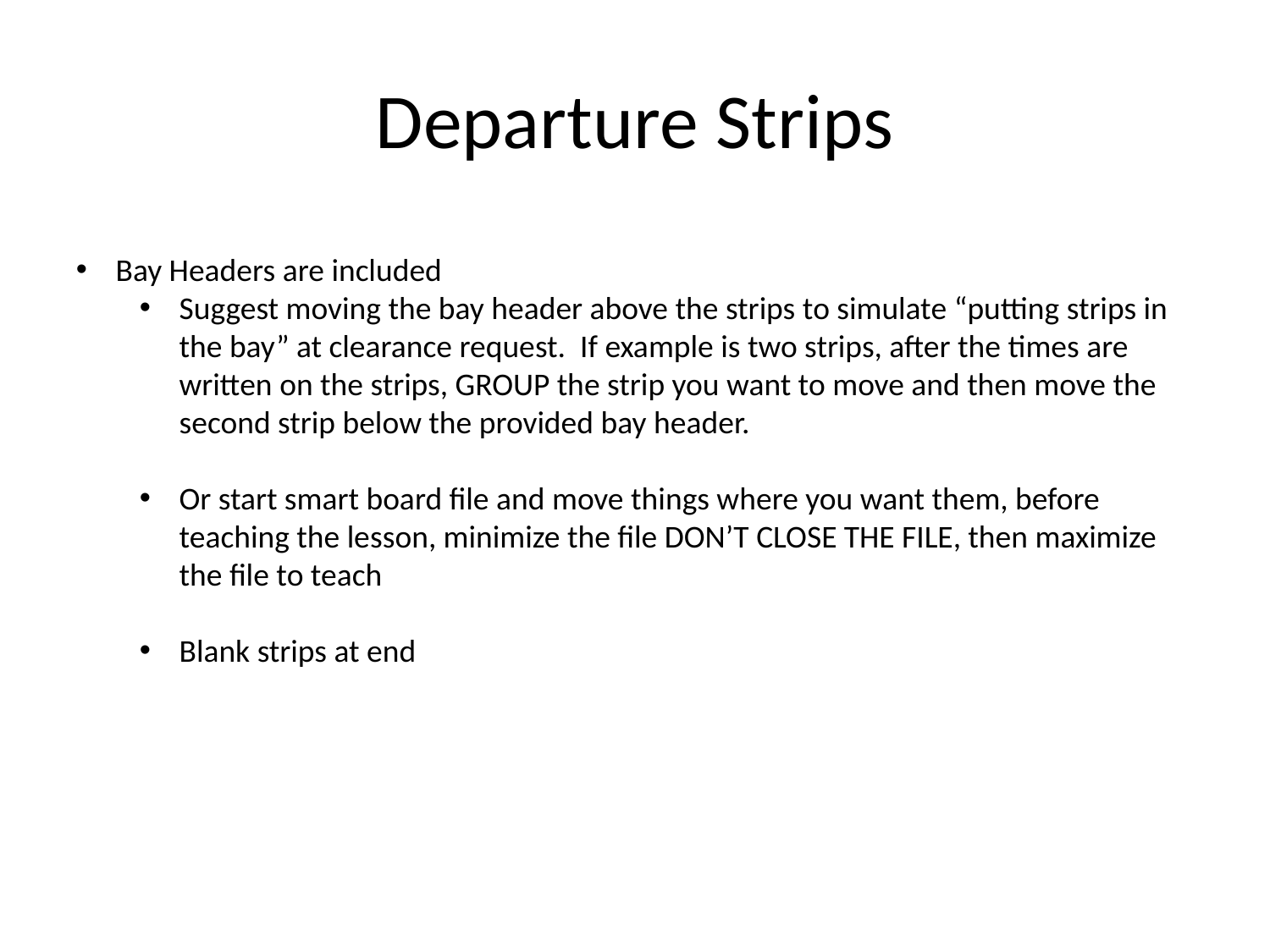

# Departure Strips
Bay Headers are included
Suggest moving the bay header above the strips to simulate “putting strips in the bay” at clearance request.  If example is two strips, after the times are written on the strips, GROUP the strip you want to move and then move the second strip below the provided bay header.

Or start smart board file and move things where you want them, before teaching the lesson, minimize the file DON’T CLOSE THE FILE, then maximize the file to teach

Blank strips at end